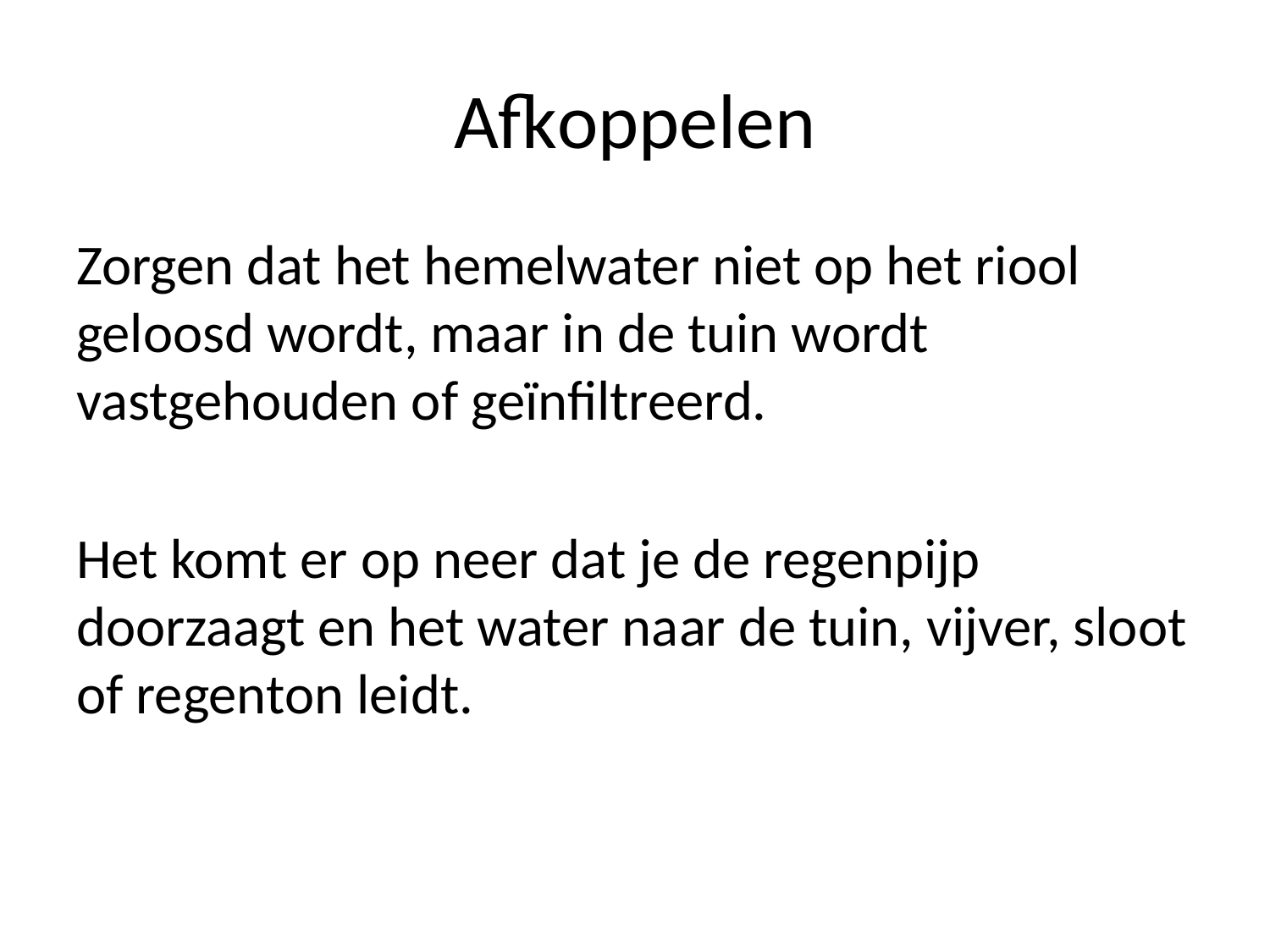

# Afkoppelen
Zorgen dat het hemelwater niet op het riool geloosd wordt, maar in de tuin wordt vastgehouden of geïnfiltreerd.

Het komt er op neer dat je de regenpijp doorzaagt en het water naar de tuin, vijver, sloot of regenton leidt.